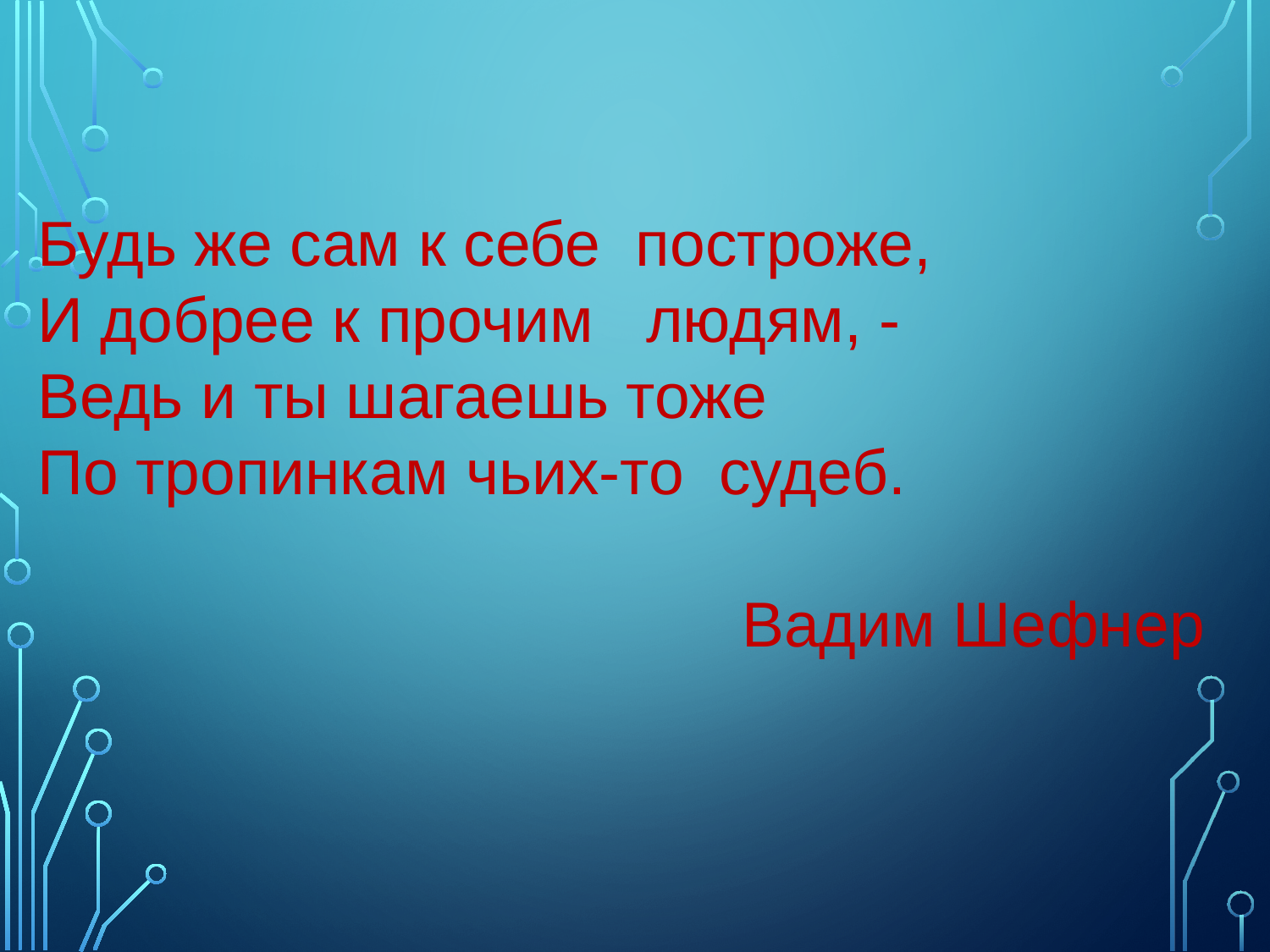

#
Будь же сам к себе  построже,
И добрее к прочим   людям, -
Ведь и ты шагаешь тоже
По тропинкам чьих-то  судеб.

Вадим Шефнер